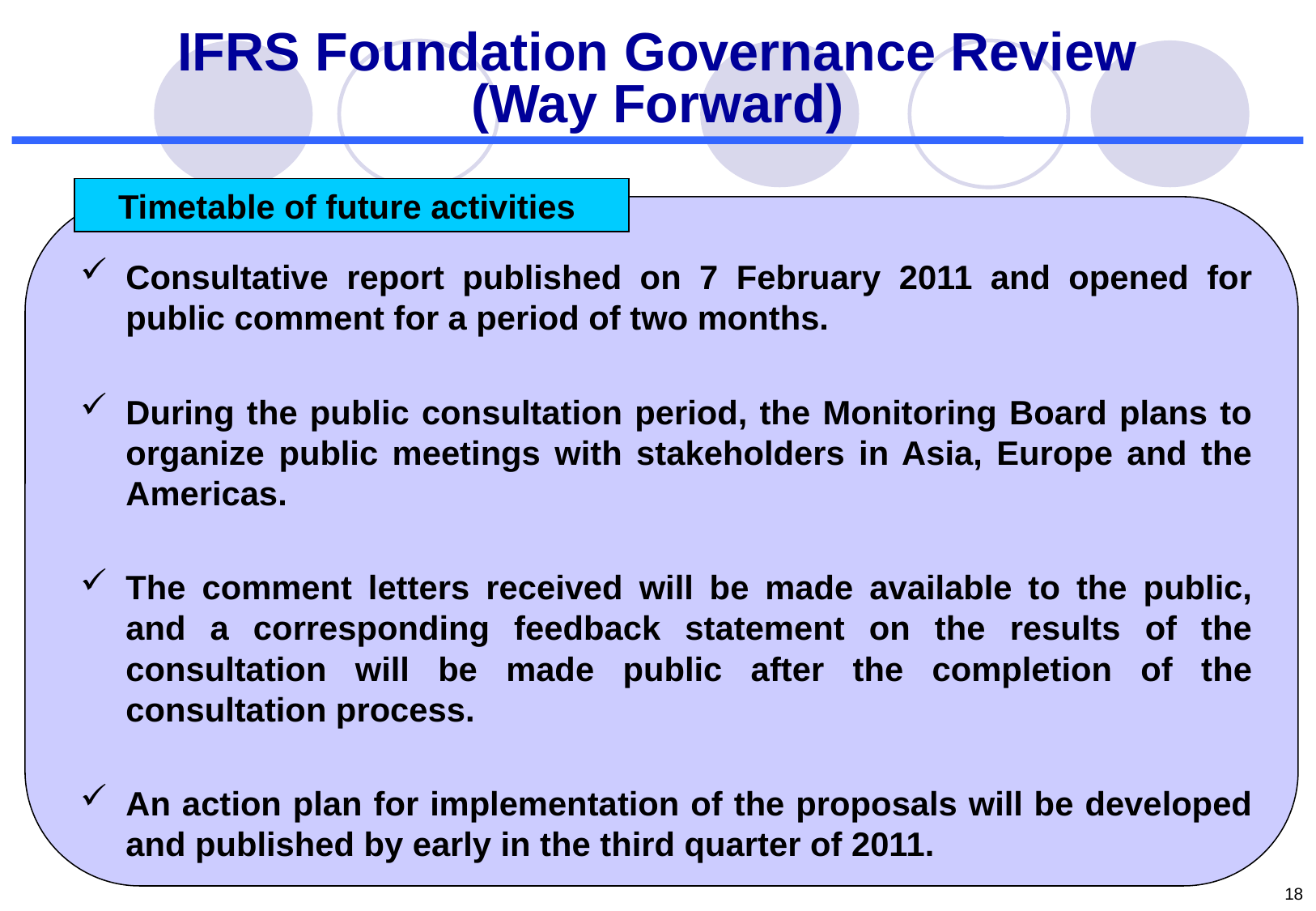

IFRS Foundation Governance Review
(Way Forward)

Timetable of future activities
Consultative report published on 7 February 2011 and opened for public comment for a period of two months.

During the public consultation period, the Monitoring Board plans to organize public meetings with stakeholders in Asia, Europe and the Americas.

The comment letters received will be made available to the public, and a corresponding feedback statement on the results of the consultation will be made public after the completion of the consultation process.

An action plan for implementation of the proposals will be developed and published by early in the third quarter of 2011.
18